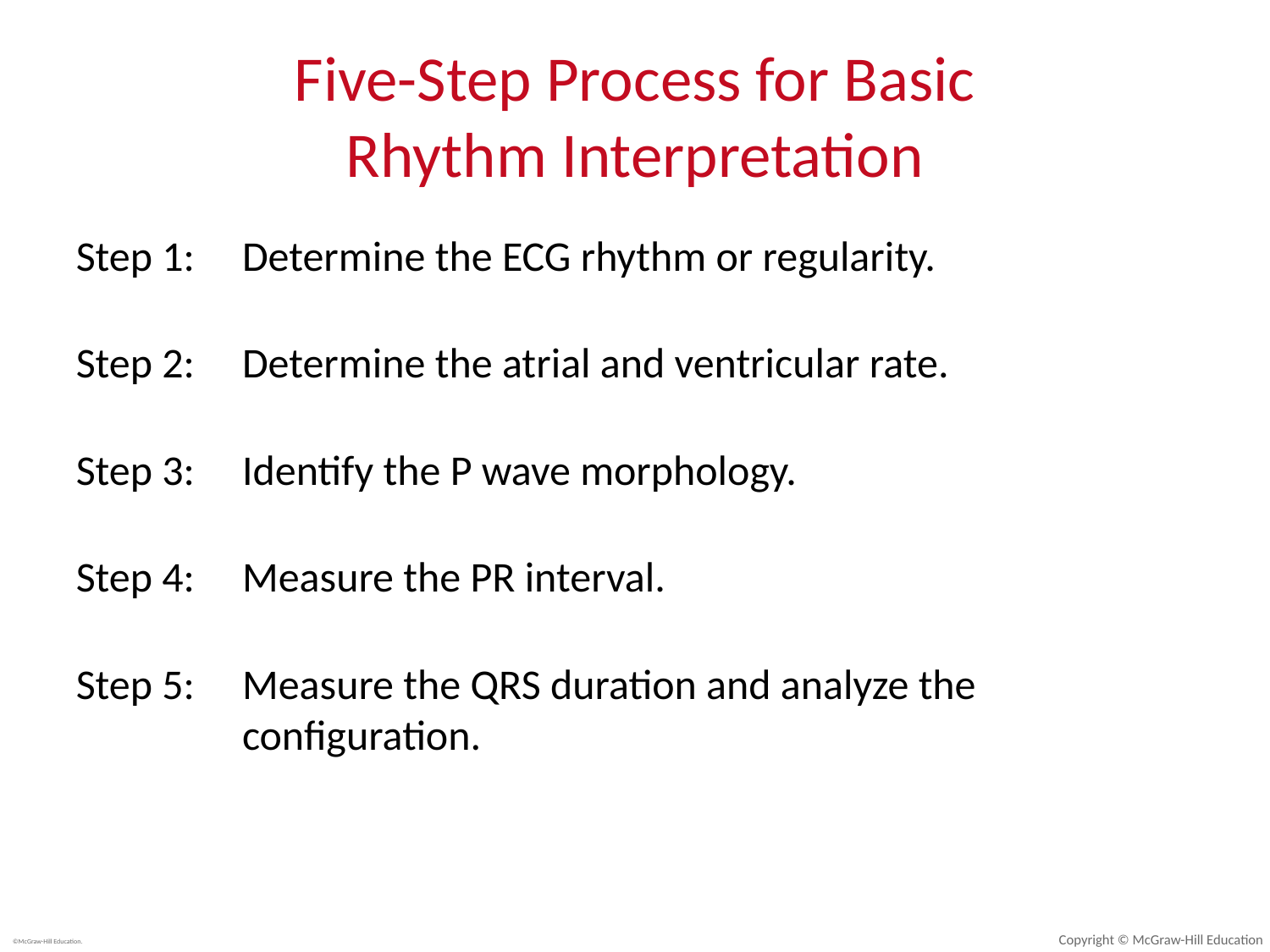

# Five-Step Process for Basic Rhythm Interpretation
Step 1:	Determine the ECG rhythm or regularity.
Step 2:	Determine the atrial and ventricular rate.
Step 3:	Identify the P wave morphology.
Step 4:	Measure the PR interval.
Step 5:	Measure the QRS duration and analyze the configuration.

Copyright © McGraw-Hill Education